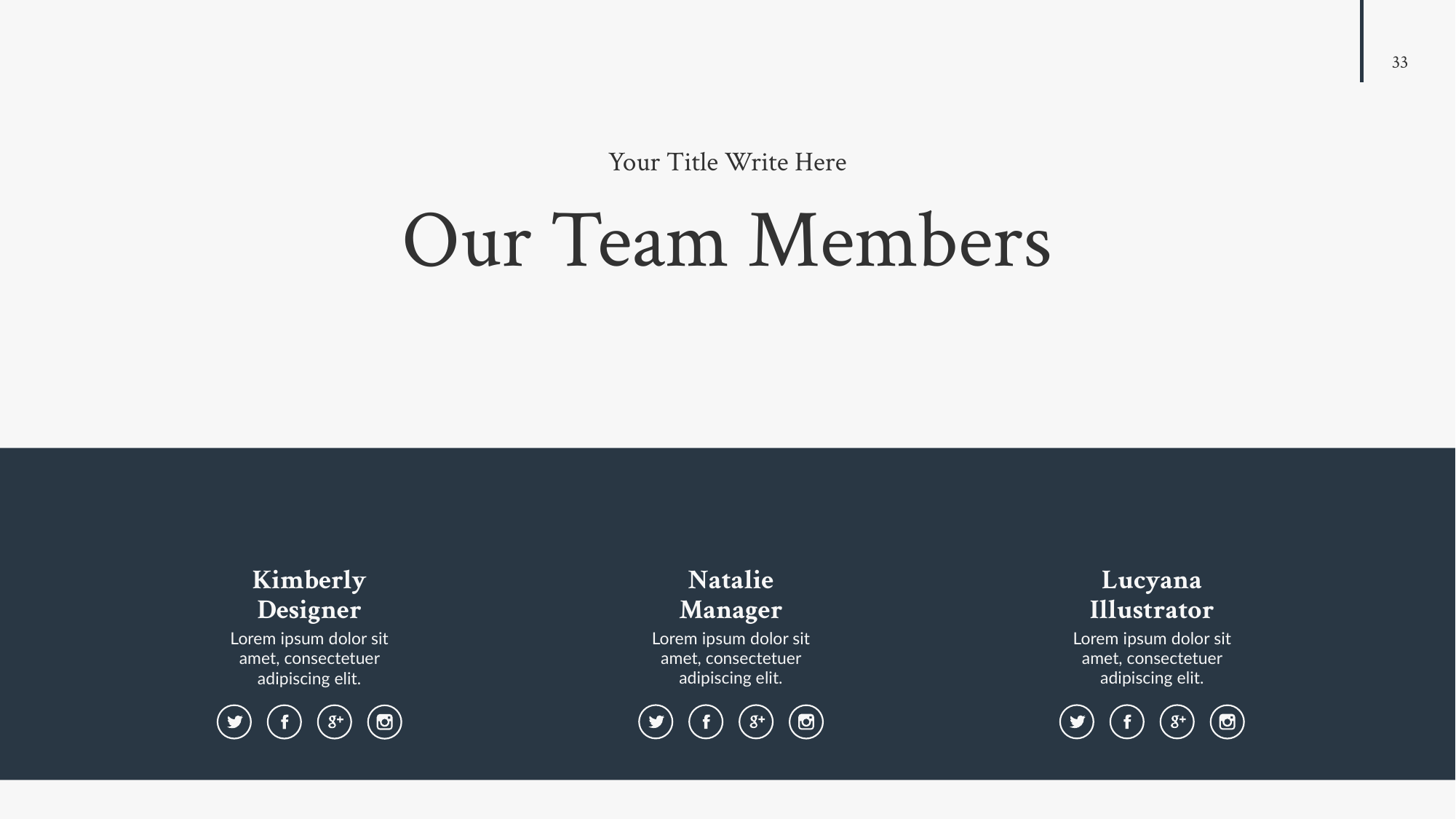

Your Title Write Here
Our Team Members

Natalie
Lucyana
Kimberly
Manager
Illustrator
Designer
Lorem ipsum dolor sit amet, consectetuer adipiscing elit.
Lorem ipsum dolor sit amet, consectetuer adipiscing elit.
Lorem ipsum dolor sit amet, consectetuer adipiscing elit.